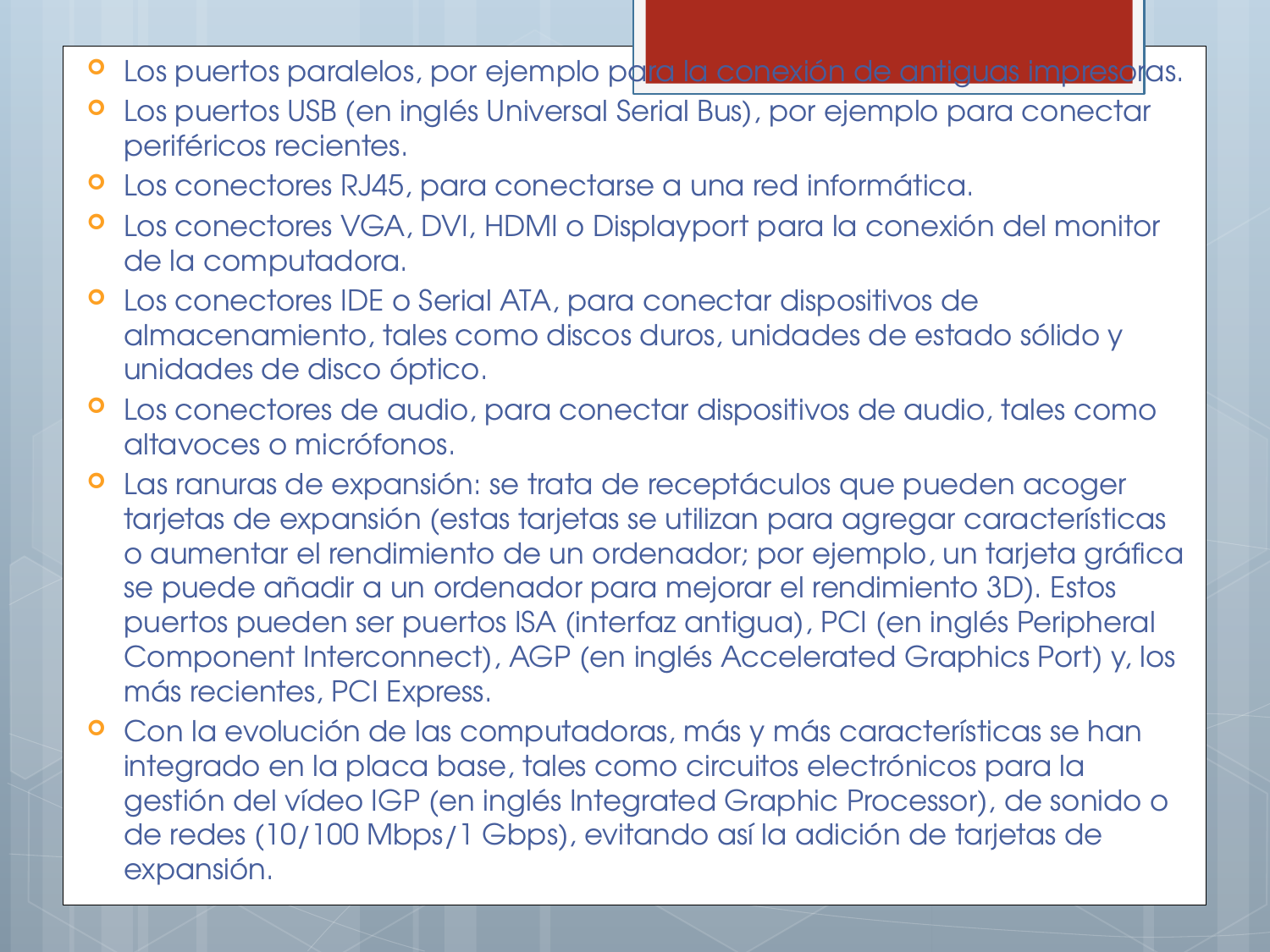

Los puertos paralelos, por ejemplo para la conexión de antiguas impresoras.
Los puertos USB (en inglés Universal Serial Bus), por ejemplo para conectar periféricos recientes.
Los conectores RJ45, para conectarse a una red informática.
Los conectores VGA, DVI, HDMI o Displayport para la conexión del monitor de la computadora.
Los conectores IDE o Serial ATA, para conectar dispositivos de almacenamiento, tales como discos duros, unidades de estado sólido y unidades de disco óptico.
Los conectores de audio, para conectar dispositivos de audio, tales como altavoces o micrófonos.
Las ranuras de expansión: se trata de receptáculos que pueden acoger tarjetas de expansión (estas tarjetas se utilizan para agregar características o aumentar el rendimiento de un ordenador; por ejemplo, un tarjeta gráfica se puede añadir a un ordenador para mejorar el rendimiento 3D). Estos puertos pueden ser puertos ISA (interfaz antigua), PCI (en inglés Peripheral Component Interconnect), AGP (en inglés Accelerated Graphics Port) y, los más recientes, PCI Express.
Con la evolución de las computadoras, más y más características se han integrado en la placa base, tales como circuitos electrónicos para la gestión del vídeo IGP (en inglés Integrated Graphic Processor), de sonido o de redes (10/100 Mbps/1 Gbps), evitando así la adición de tarjetas de expansión.